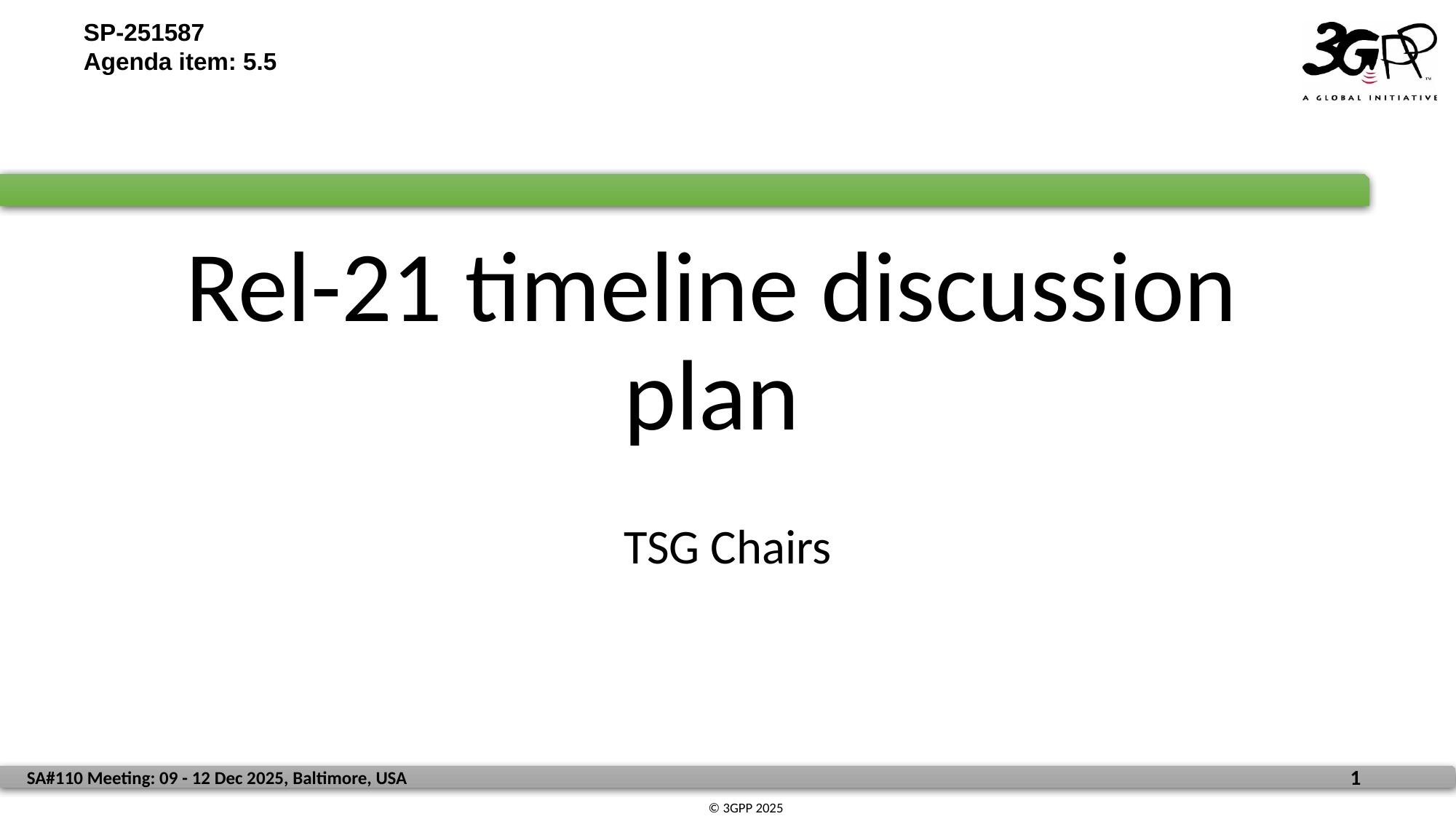

SP-251587
Agenda item: 5.5
# Rel-21 timeline discussion plan
TSG Chairs